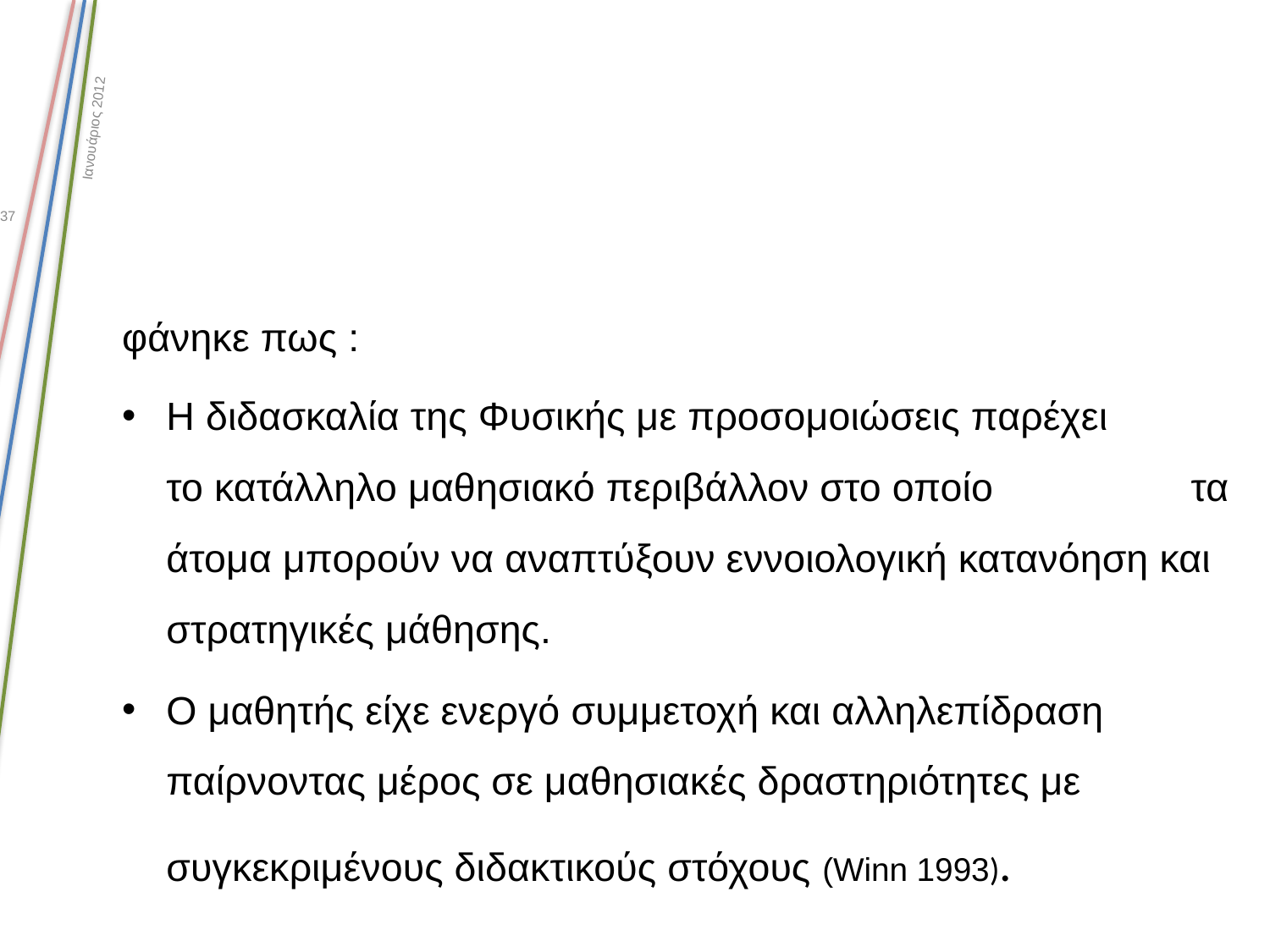

#
Ιανουάριος 2012
37
φάνηκε πως :
Η διδασκαλία της Φυσικής με προσομοιώσεις παρέχει         το κατάλληλο μαθησιακό περιβάλλον στο οποίο                  τα άτομα μπορούν να αναπτύξουν εννοιολογική κατανόηση και στρατηγικές μάθησης.
Ο μαθητής είχε ενεργό συμμετοχή και αλληλεπίδραση παίρνοντας μέρος σε μαθησιακές δραστηριότητες με συγκεκριμένους διδακτικούς στόχους (Winn 1993).